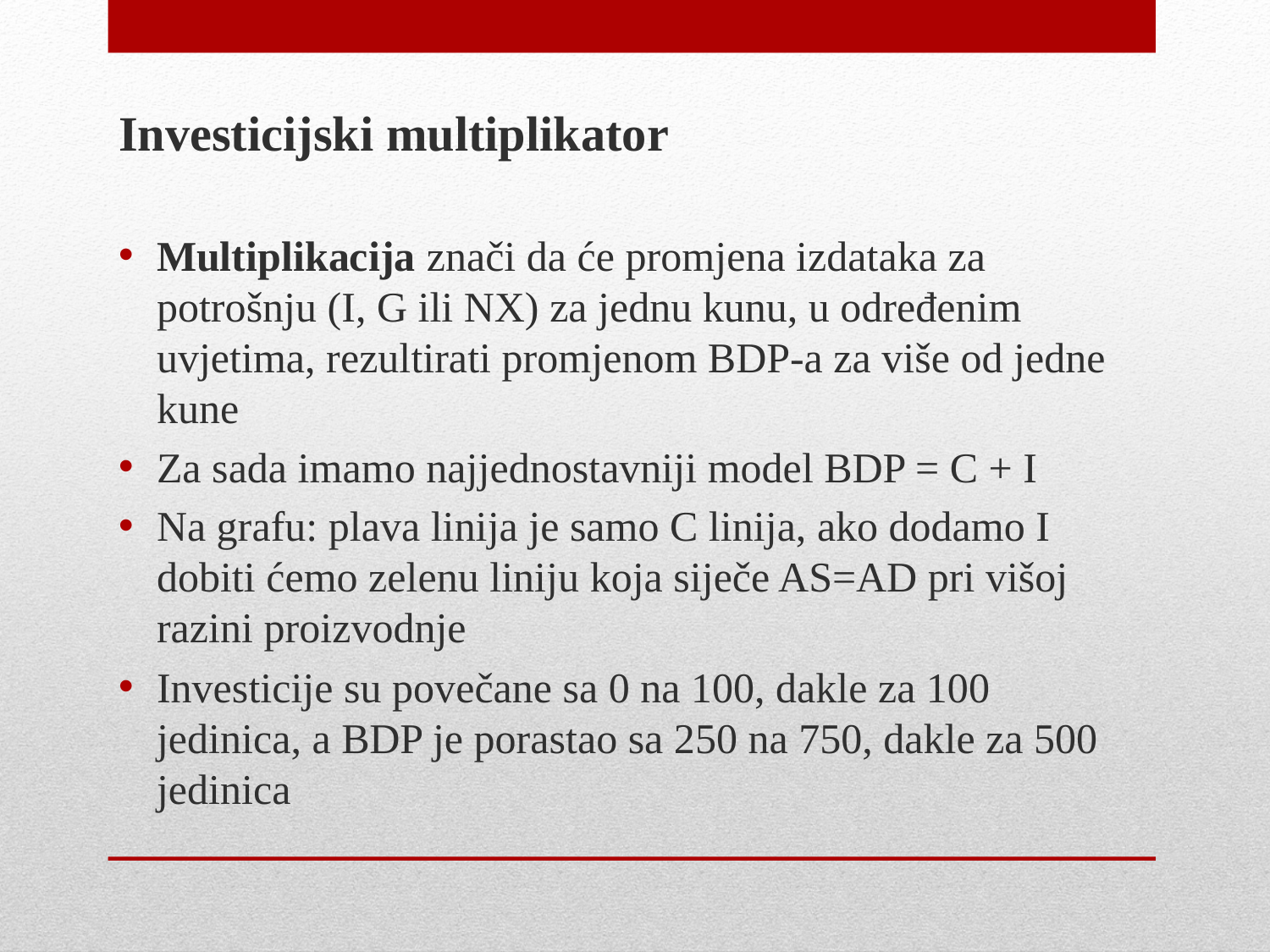

Investicijski multiplikator

Multiplikacija znači da će promjena izdataka za potrošnju (I, G ili NX) za jednu kunu, u određenim uvjetima, rezultirati promjenom BDP-a za više od jedne kune
Za sada imamo najjednostavniji model BDP = C + I
Na grafu: plava linija je samo C linija, ako dodamo I dobiti ćemo zelenu liniju koja siječe AS=AD pri višoj razini proizvodnje
Investicije su povečane sa 0 na 100, dakle za 100 jedinica, a BDP je porastao sa 250 na 750, dakle za 500 jedinica